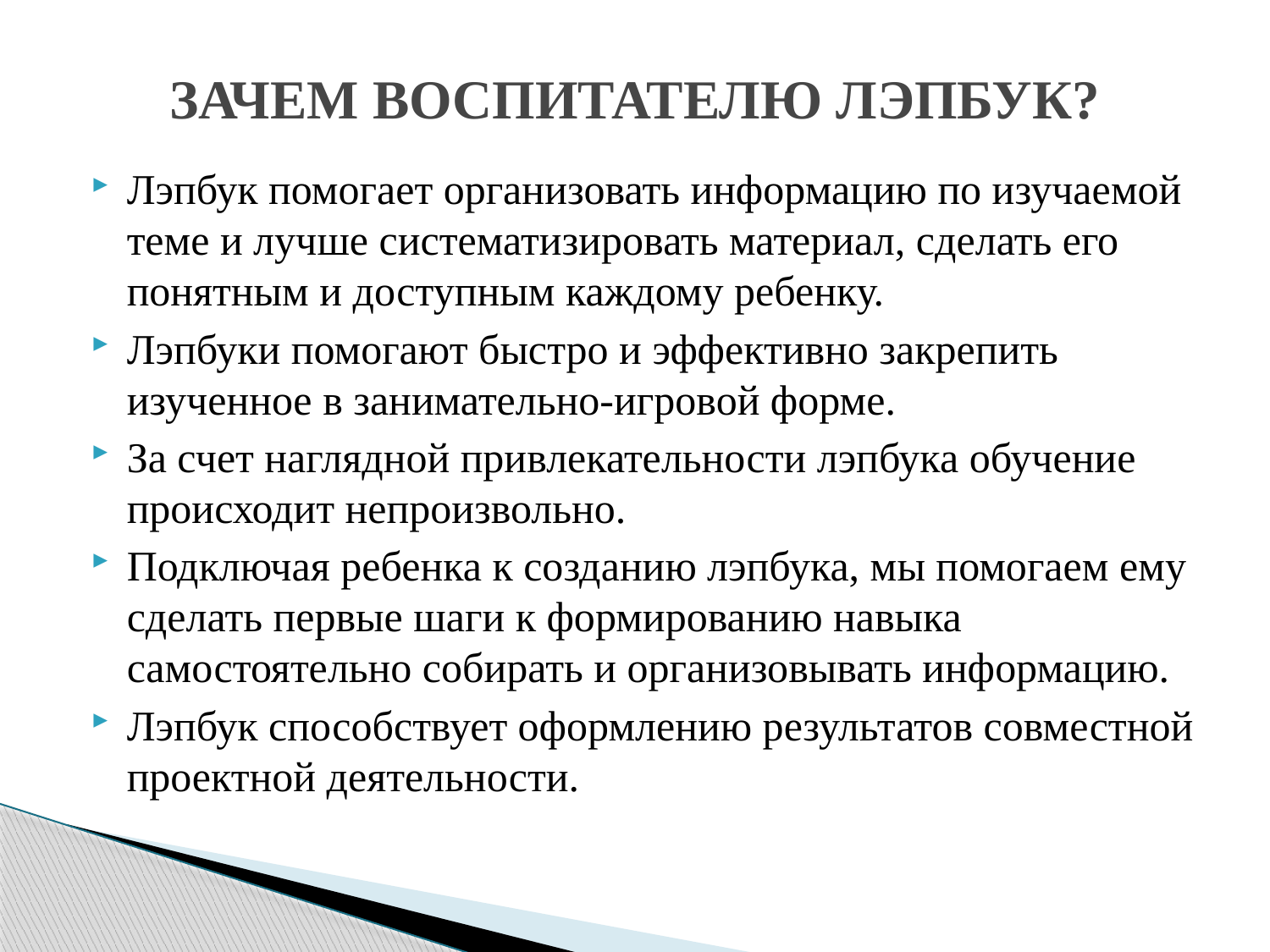

# ЗАЧЕМ ВОСПИТАТЕЛЮ ЛЭПБУК?
Лэпбук помогает организовать информацию по изучаемой теме и лучше систематизировать материал, сделать его понятным и доступным каждому ребенку.
Лэпбуки помогают быстро и эффективно закрепить изученное в занимательно-игровой форме.
За счет наглядной привлекательности лэпбука обучение происходит непроизвольно.
Подключая ребенка к созданию лэпбука, мы помогаем ему сделать первые шаги к формированию навыка самостоятельно собирать и организовывать информацию.
Лэпбук способствует оформлению результатов совместной проектной деятельности.